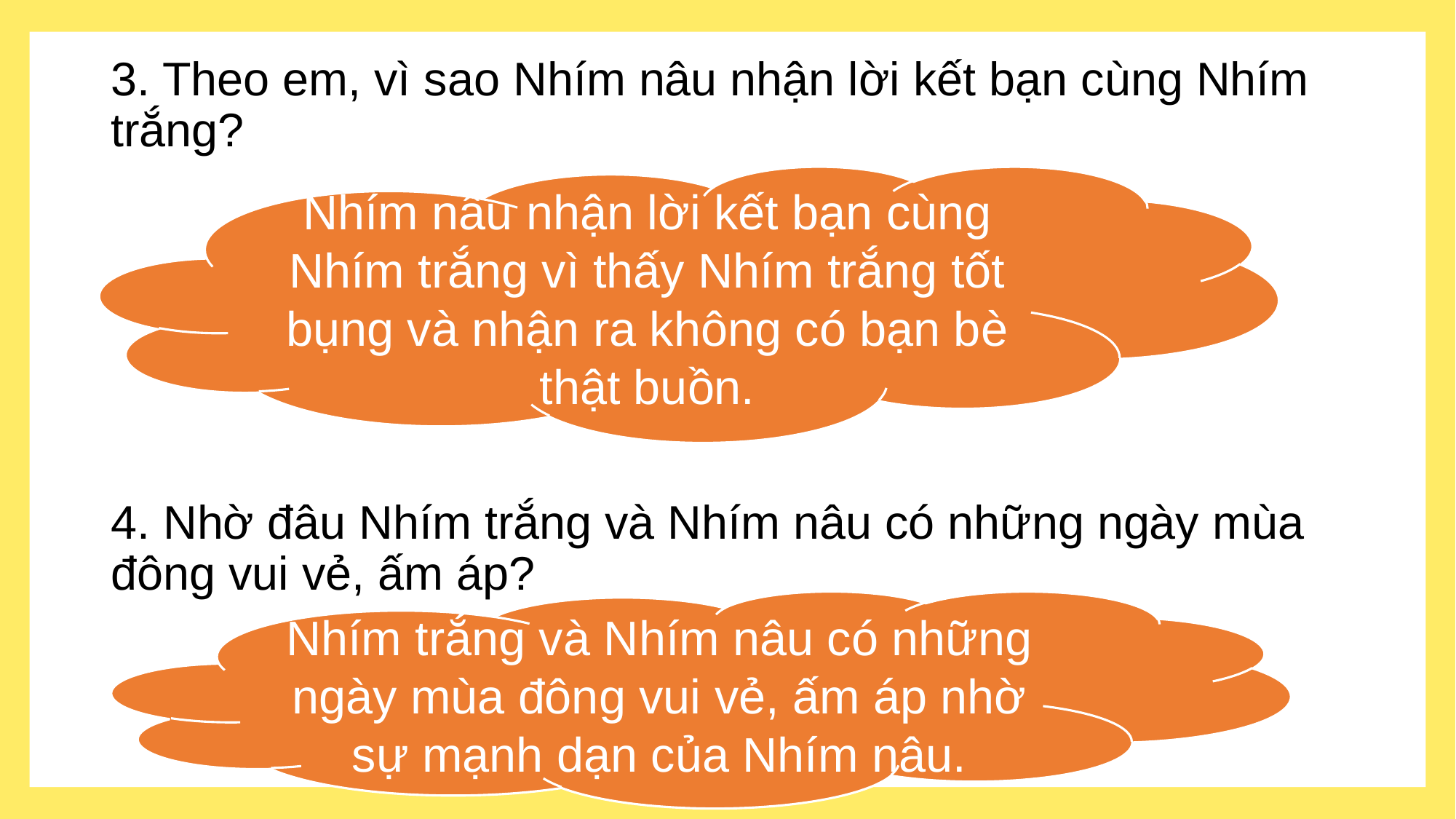

# 3. Theo em, vì sao Nhím nâu nhận lời kết bạn cùng Nhím trắng?
Nhím nâu nhận lời kết bạn cùng Nhím trắng vì thấy Nhím trắng tốt bụng và nhận ra không có bạn bè thật buồn.
4. Nhờ đâu Nhím trắng và Nhím nâu có những ngày mùa đông vui vẻ, ấm áp?
Nhím trắng và Nhím nâu có những ngày mùa đông vui vẻ, ấm áp nhờ sự mạnh dạn của Nhím nâu.